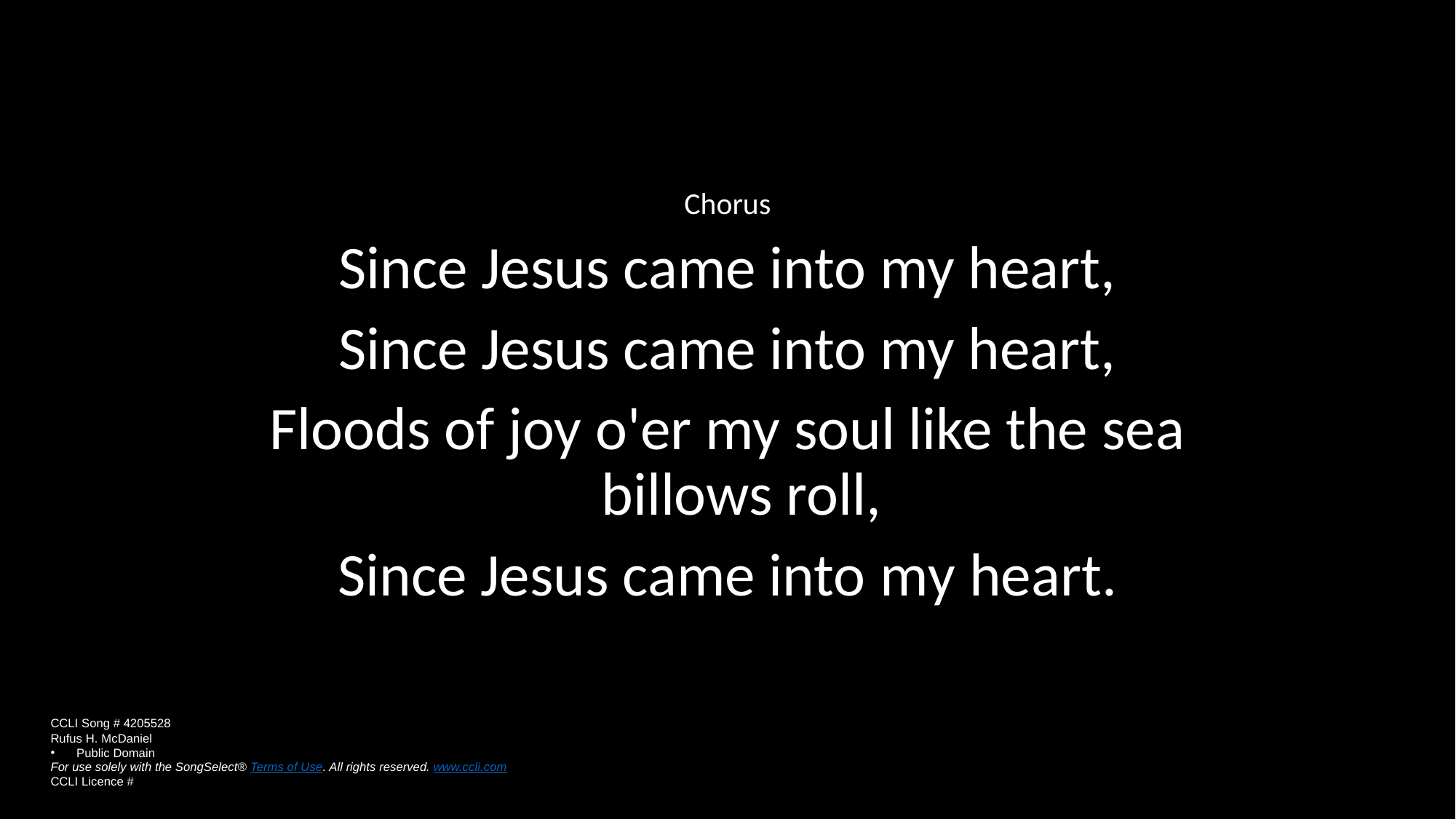

Chorus
Since Jesus came into my heart,
Since Jesus came into my heart,
Floods of joy o'er my soul like the sea billows roll,
Since Jesus came into my heart.
CCLI Song # 4205528
Rufus H. McDaniel
Public Domain
For use solely with the SongSelect® Terms of Use. All rights reserved. www.ccli.com
CCLI Licence #